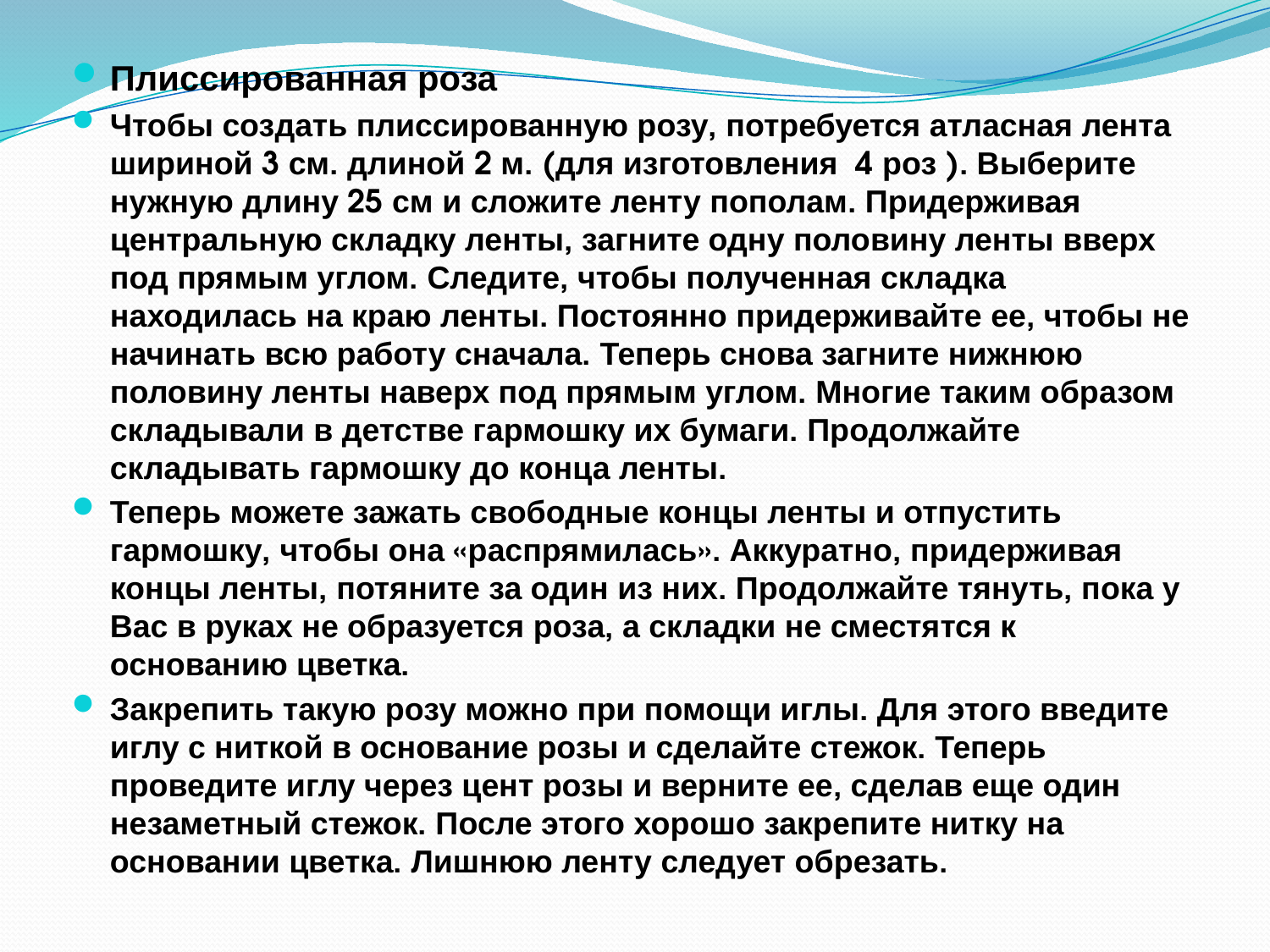

Плиссированная роза
Чтобы создать плиссированную розу, потребуется атласная лента шириной 3 см. длиной 2 м. (для изготовления  4 роз ). Выберите нужную длину 25 см и сложите ленту пополам. Придерживая центральную складку ленты, загните одну половину ленты вверх под прямым углом. Следите, чтобы полученная складка находилась на краю ленты. Постоянно придерживайте ее, чтобы не начинать всю работу сначала. Теперь снова загните нижнюю половину ленты наверх под прямым углом. Многие таким образом складывали в детстве гармошку их бумаги. Продолжайте складывать гармошку до конца ленты.
Теперь можете зажать свободные концы ленты и отпустить гармошку, чтобы она «распрямилась». Аккуратно, придерживая концы ленты, потяните за один из них. Продолжайте тянуть, пока у Вас в руках не образуется роза, а складки не сместятся к основанию цветка.
Закрепить такую розу можно при помощи иглы. Для этого введите иглу с ниткой в основание розы и сделайте стежок. Теперь проведите иглу через цент розы и верните ее, сделав еще один незаметный стежок. После этого хорошо закрепите нитку на основании цветка. Лишнюю ленту следует обрезать.